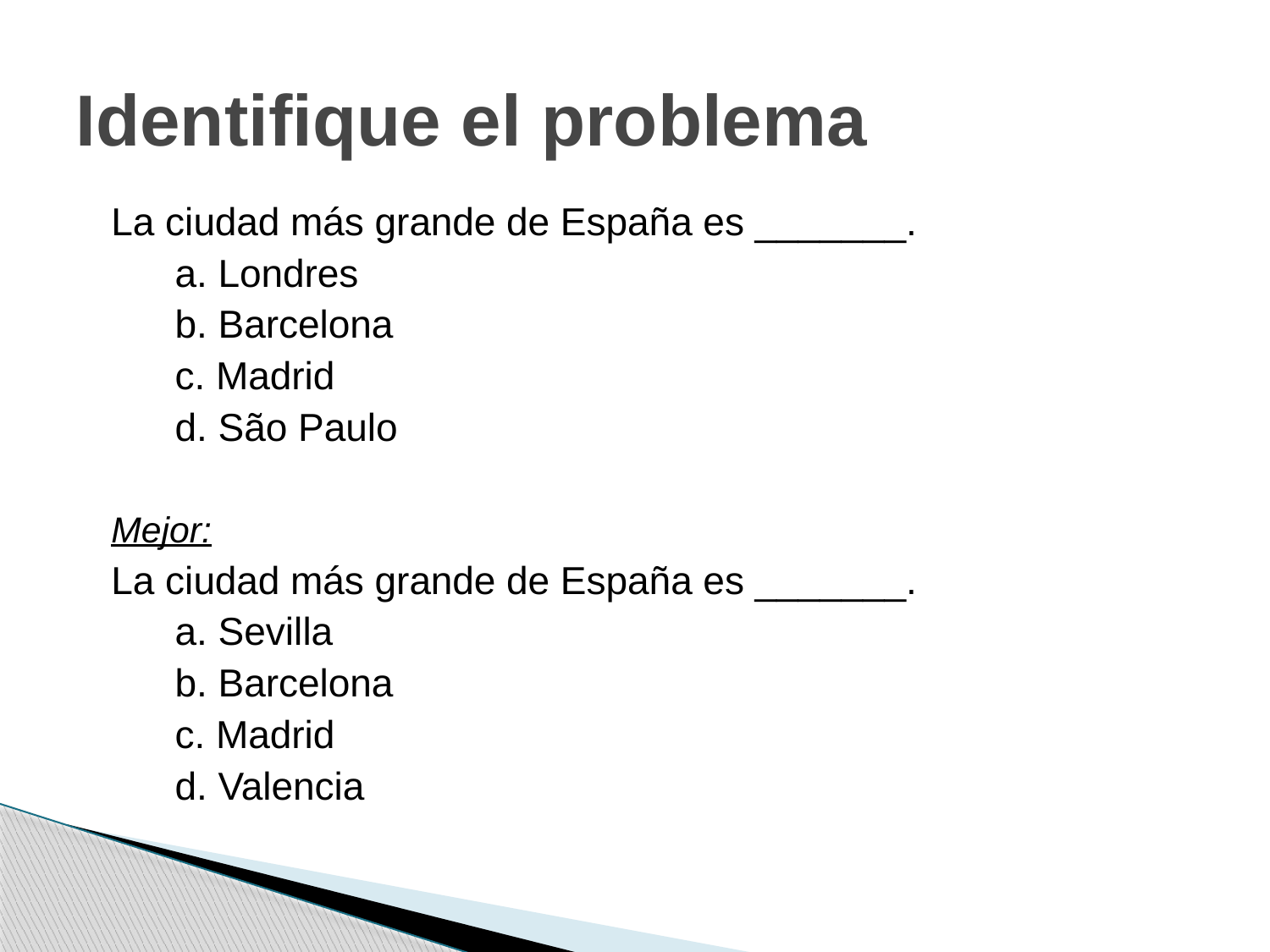

# Identifique el problema
La ciudad más grande de España es _______.
a. Londres
b. Barcelona
c. Madrid
d. São Paulo

Mejor:
La ciudad más grande de España es _______.
a. Sevilla
b. Barcelona
c. Madrid
d. Valencia